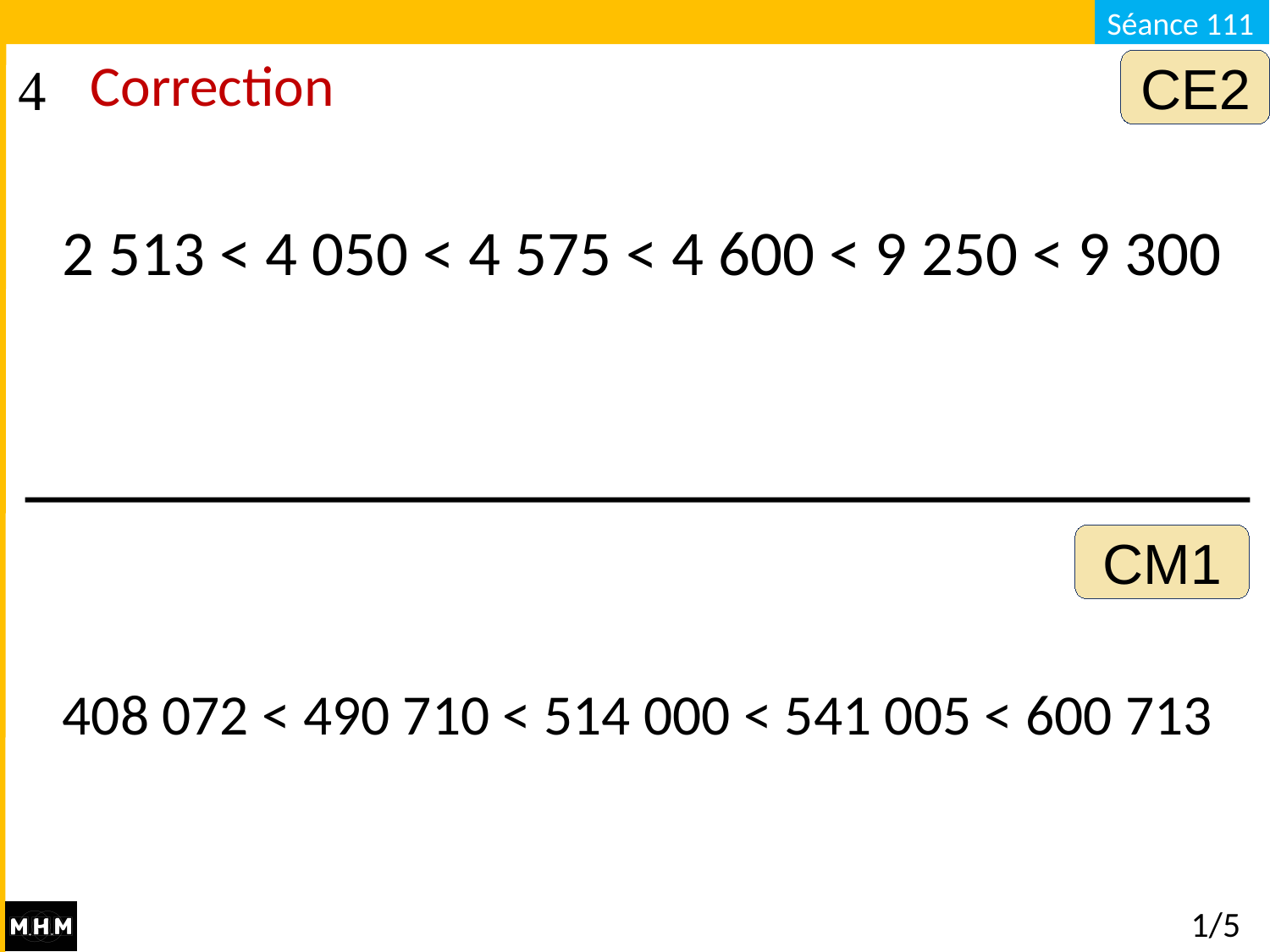

CE2
Correction
2 513 < 4 050 < 4 575 < 4 600 < 9 250 < 9 300

CM1
408 072 < 490 710 < 514 000 < 541 005 < 600 713
# 1/5